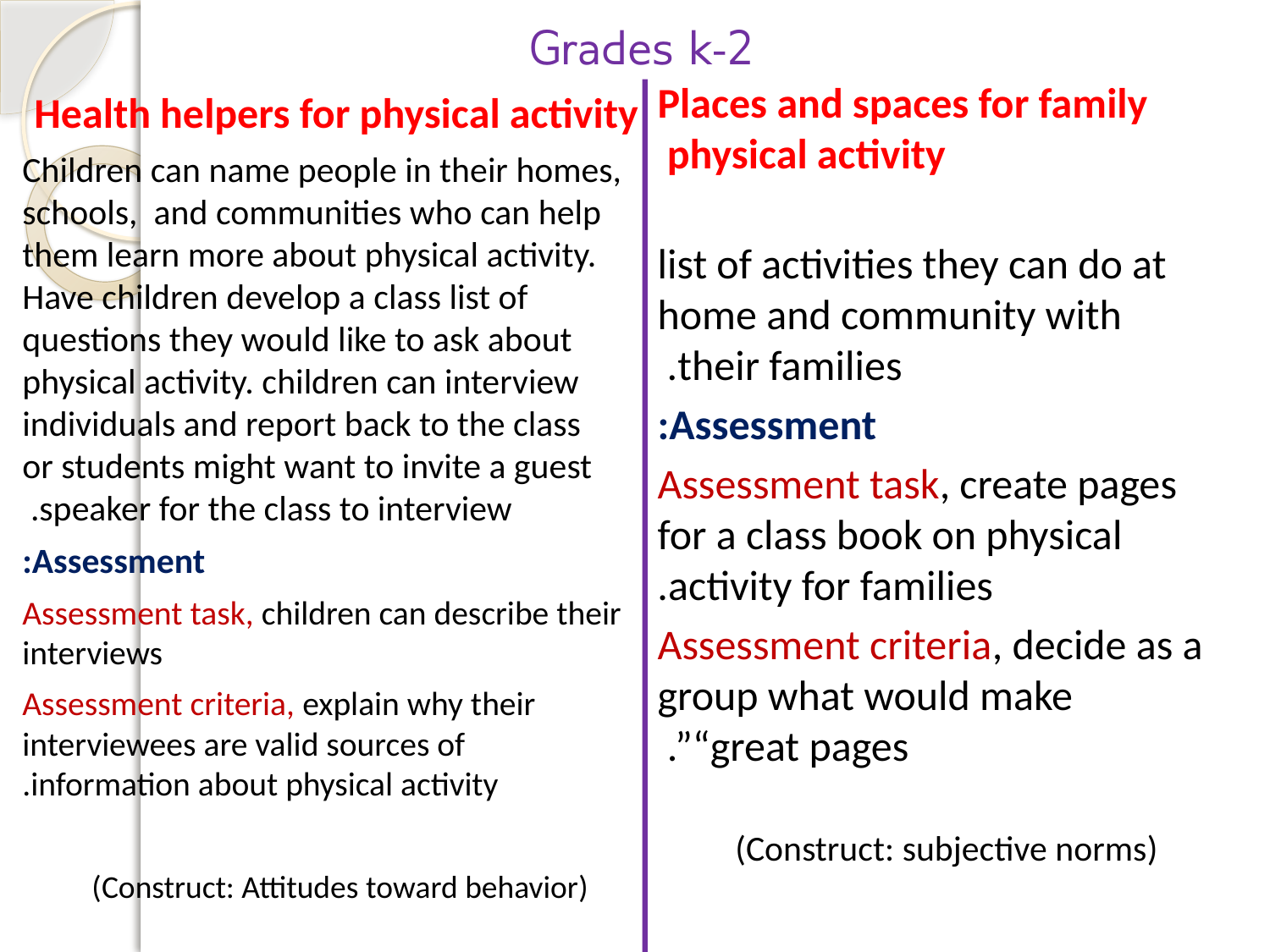

# Grades k-2
Places and spaces for family physical activity
list of activities they can do at home and community with their families.
Assessment:
Assessment task, create pages for a class book on physical activity for families.
Assessment criteria, decide as a group what would make “great pages”.

(Construct: subjective norms)
Health helpers for physical activity
Children can name people in their homes, schools,  and communities who can help them learn more about physical activity. Have children develop a class list of questions they would like to ask about physical activity. children can interview individuals and report back to the class or students might want to invite a guest speaker for the class to interview.
Assessment:
Assessment task, children can describe their interviews
Assessment criteria, explain why their interviewees are valid sources of information about physical activity.

(Construct: Attitudes toward behavior)